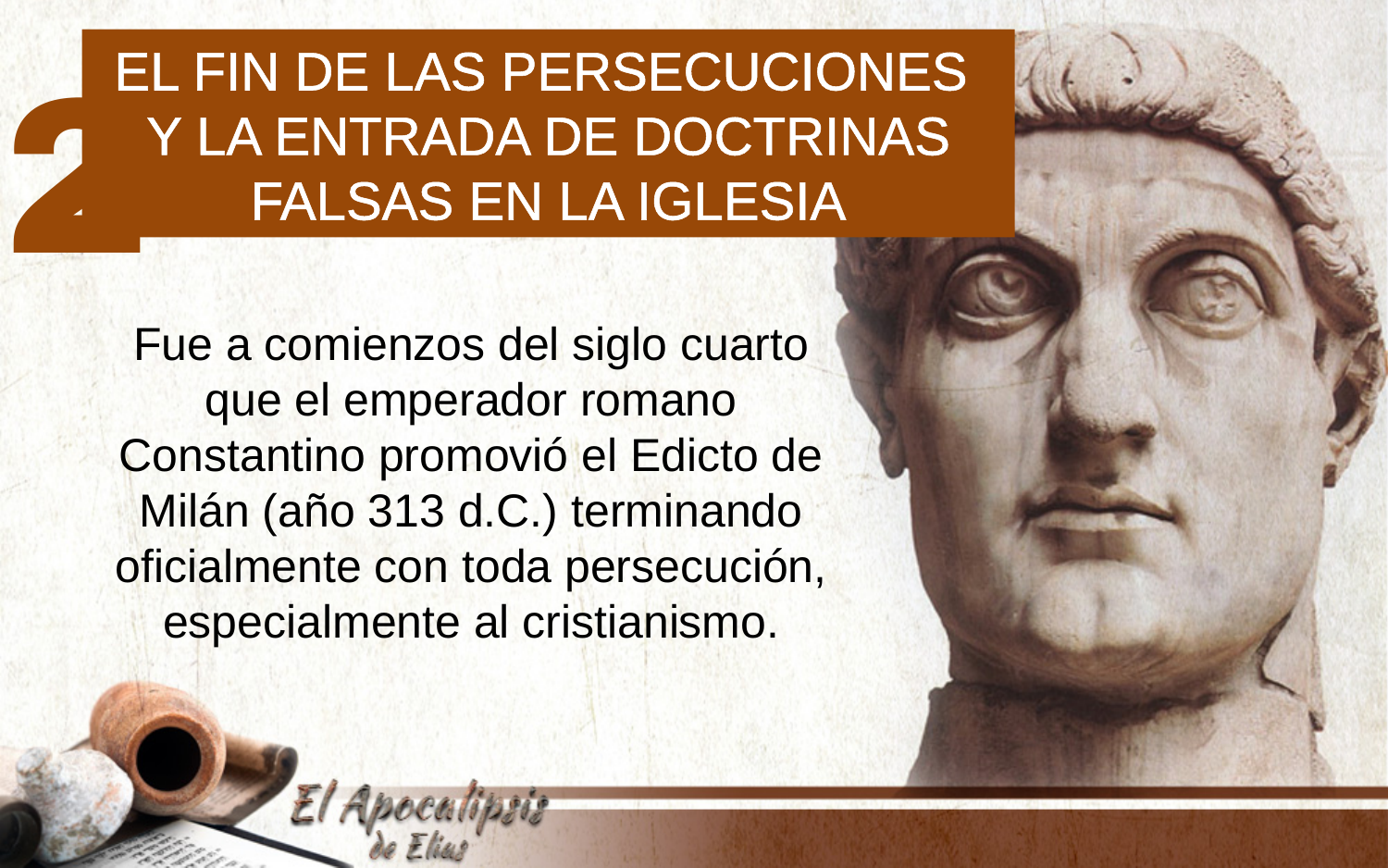

2
El fin de las persecuciones
y la entrada de doctrinas falsas en la Iglesia
Fue a comienzos del siglo cuarto que el emperador romano Constantino promovió el Edicto de Milán (año 313 d.C.) terminando oficialmente con toda persecución, especialmente al cristianismo.